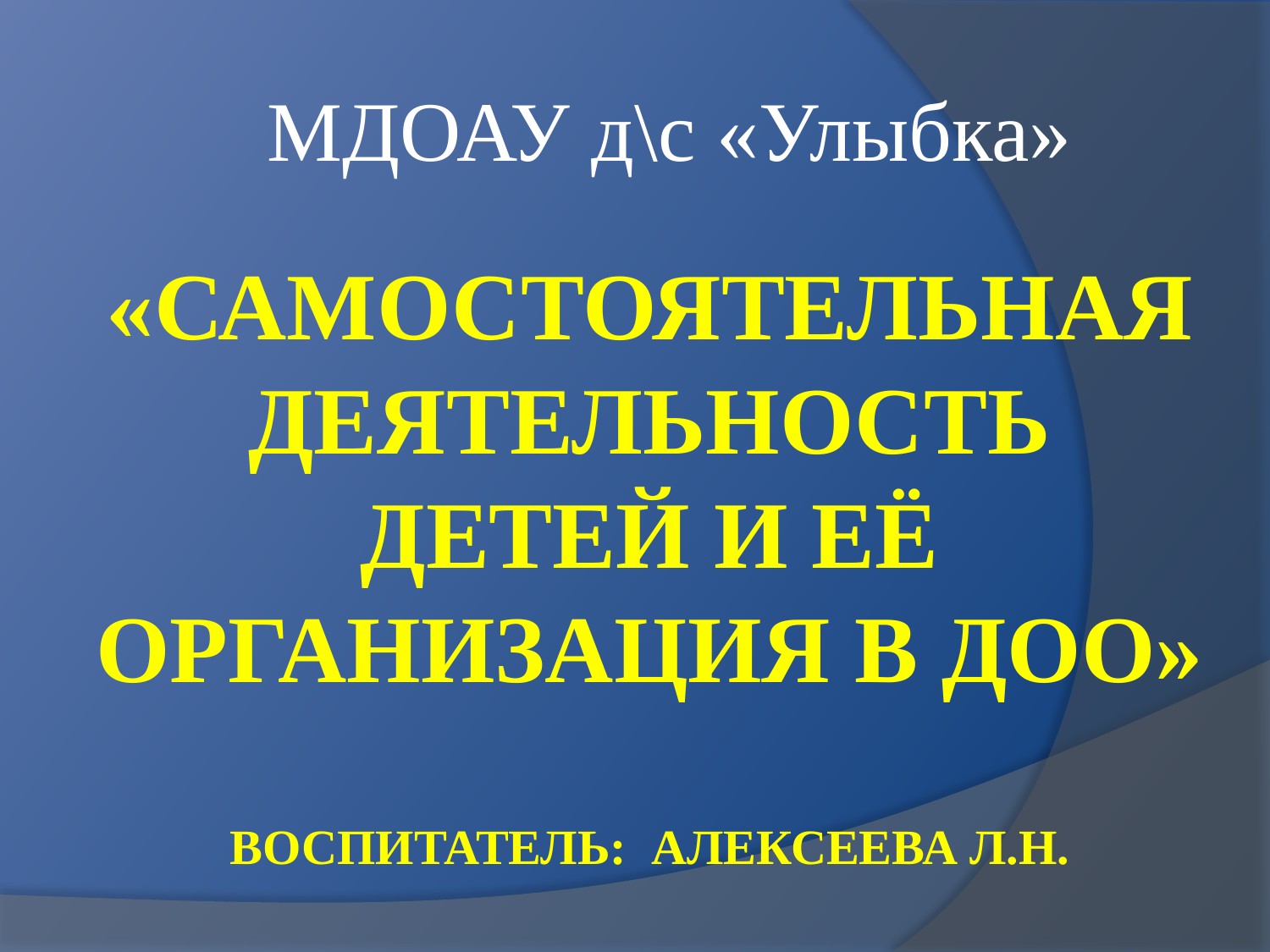

МДОАУ д\с «Улыбка»
# «Самостоятельная деятельность детей и её организация в доо» Воспитатель:  Алексеева Л.Н.